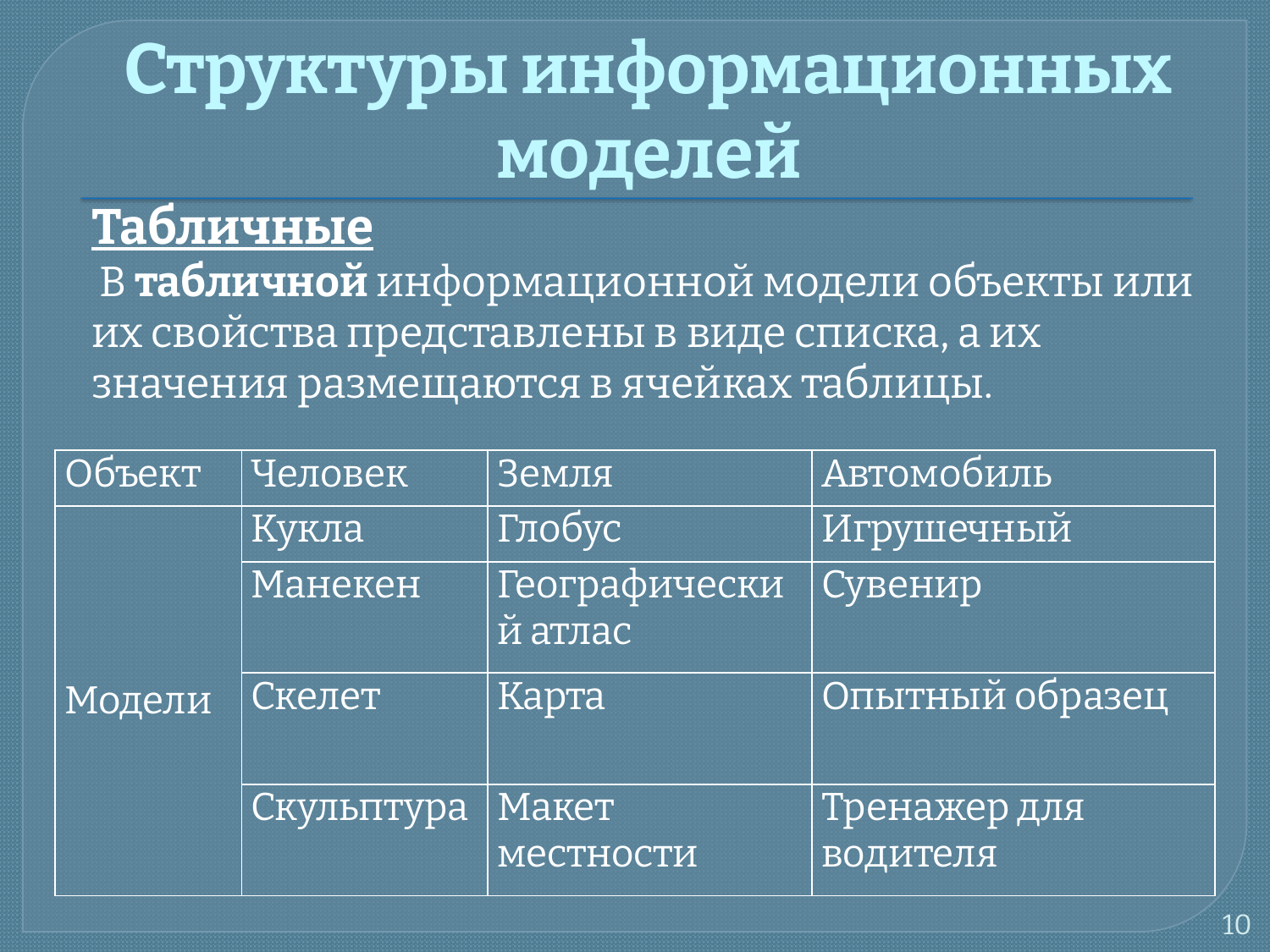

# Структуры информационных моделей
Табличные
 В табличной информационной модели объекты или их свойства представлены в виде списка, а их значения размещаются в ячейках таблицы.
| Объект | Человек | Земля | Автомобиль |
| --- | --- | --- | --- |
| Модели | Кукла | Глобус | Игрушечный |
|  | Манекен | Географический атлас | Сувенир |
|  | Скелет | Карта | Опытный образец |
|  | Скульптура | Макет местности | Тренажер для водителя |
10